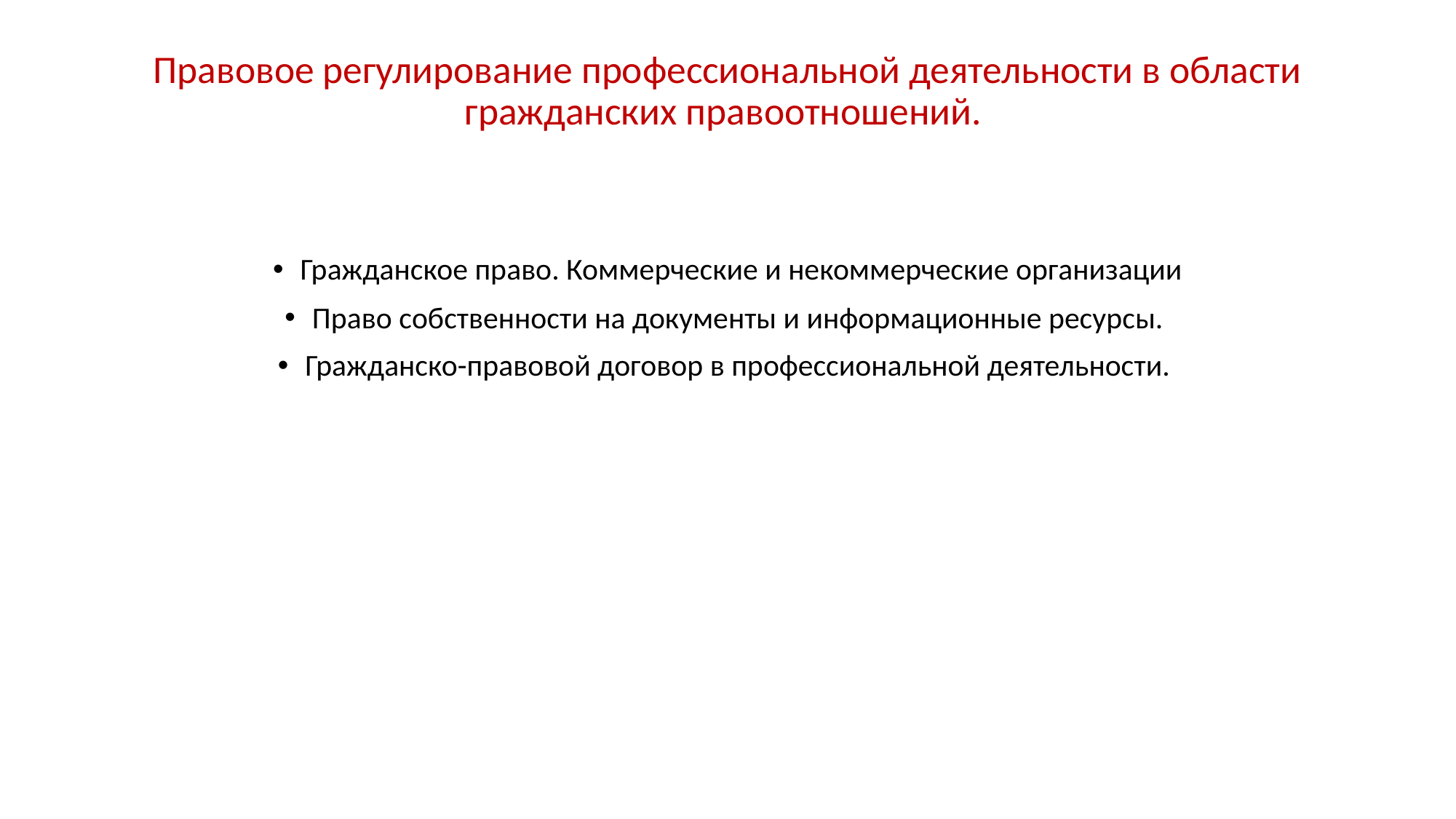

# Правовое регулирование профессиональной деятельности в области гражданских правоотношений.
Гражданское право. Коммерческие и некоммерческие организации
Право собственности на документы и информационные ресурсы.
Гражданско-правовой договор в профессиональной деятельности.